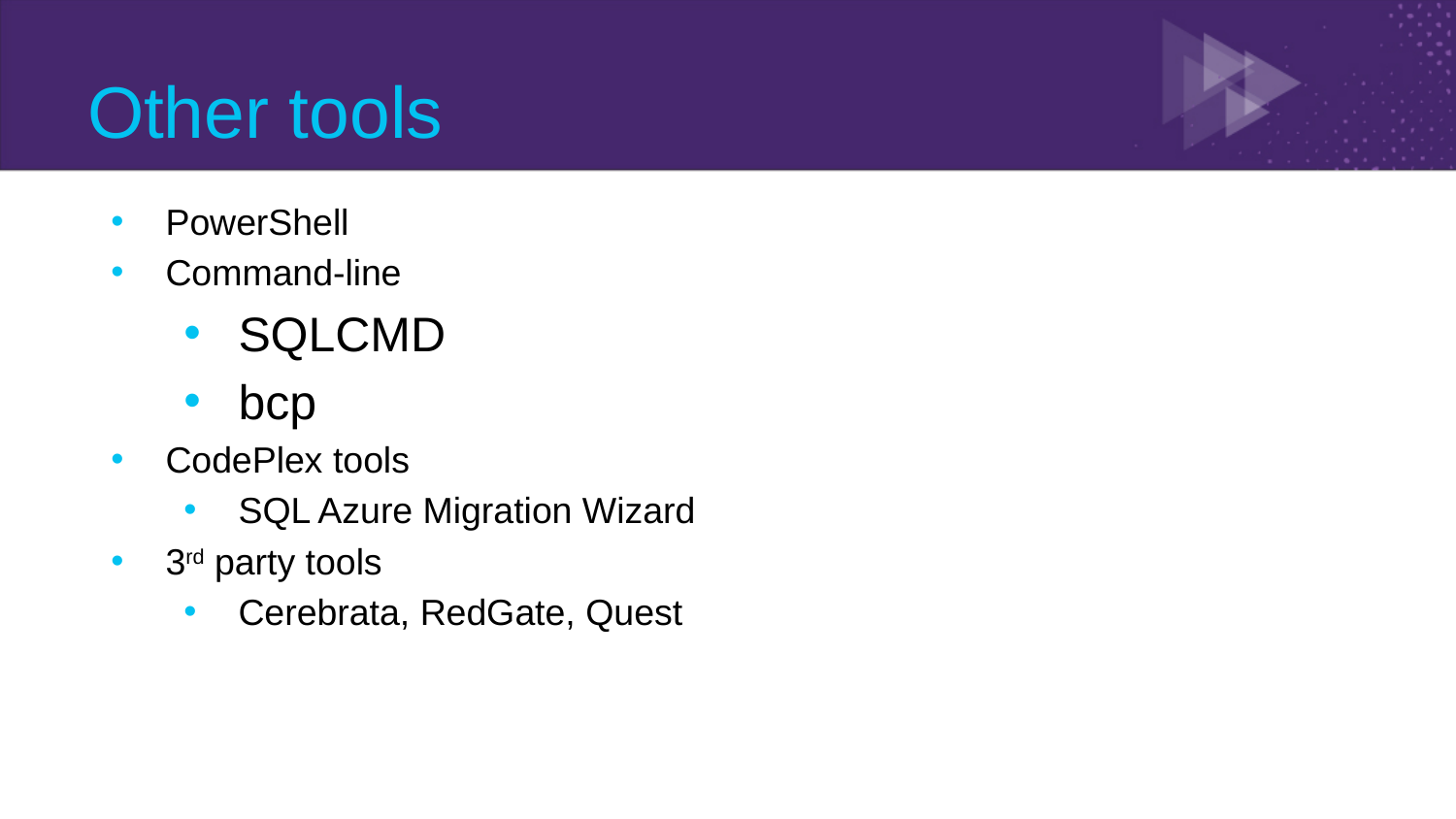

# Other tools
PowerShell
Command-line
SQLCMD
bcp
CodePlex tools
SQL Azure Migration Wizard
3rd party tools
Cerebrata, RedGate, Quest